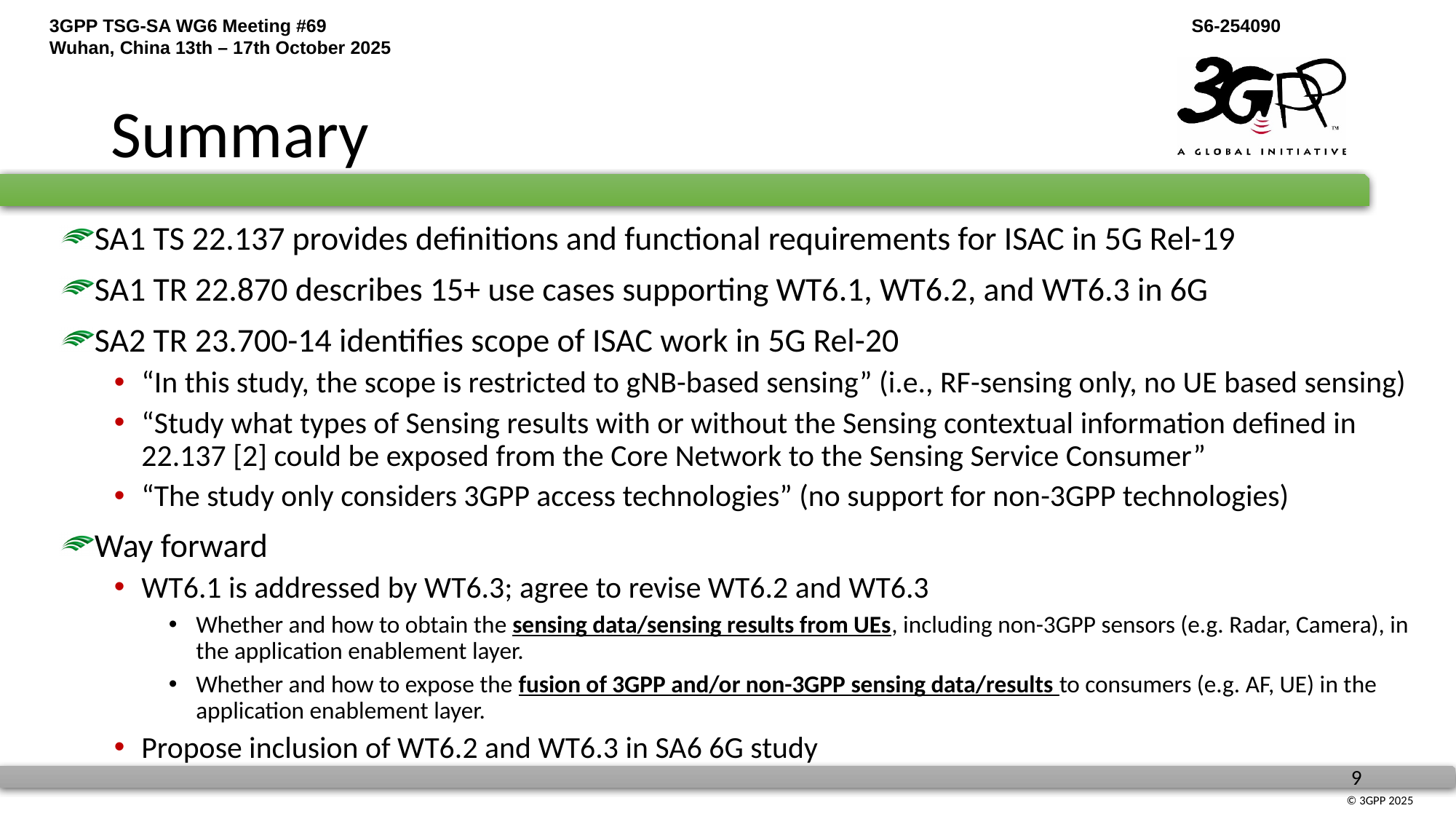

# Summary
SA1 TS 22.137 provides definitions and functional requirements for ISAC in 5G Rel-19
SA1 TR 22.870 describes 15+ use cases supporting WT6.1, WT6.2, and WT6.3 in 6G
SA2 TR 23.700-14 identifies scope of ISAC work in 5G Rel-20
“In this study, the scope is restricted to gNB-based sensing” (i.e., RF-sensing only, no UE based sensing)
“Study what types of Sensing results with or without the Sensing contextual information defined in 22.137 [2] could be exposed from the Core Network to the Sensing Service Consumer”
“The study only considers 3GPP access technologies” (no support for non-3GPP technologies)
Way forward
WT6.1 is addressed by WT6.3; agree to revise WT6.2 and WT6.3
Whether and how to obtain the sensing data/sensing results from UEs, including non-3GPP sensors (e.g. Radar, Camera), in the application enablement layer.
Whether and how to expose the fusion of 3GPP and/or non-3GPP sensing data/results to consumers (e.g. AF, UE) in the application enablement layer.
Propose inclusion of WT6.2 and WT6.3 in SA6 6G study